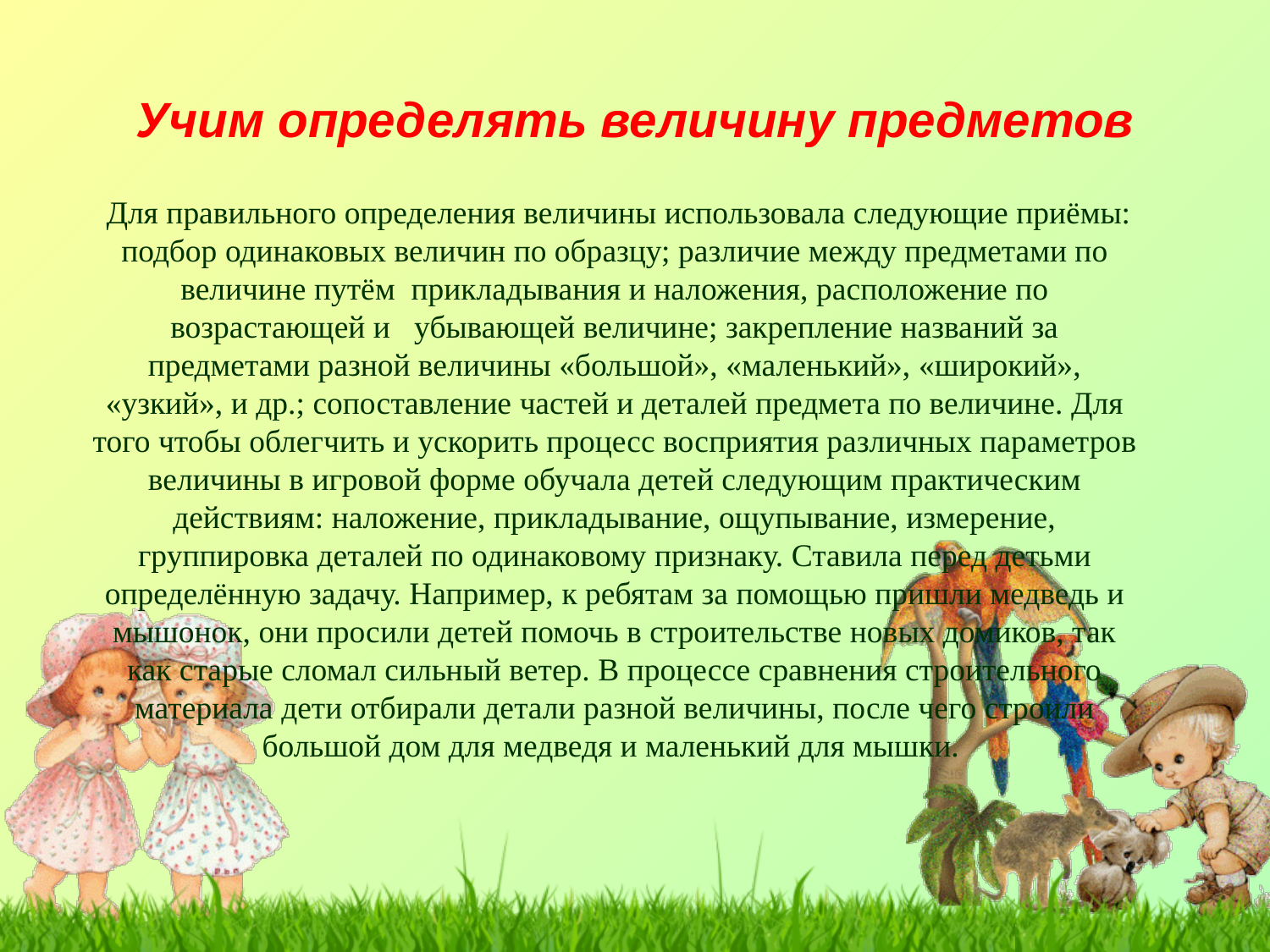

# Учим определять величину предметов
 Для правильного определения величины использовала следующие приёмы: подбор одинаковых величин по образцу; различие между предметами по величине путём  прикладывания и наложения, расположение по возрастающей и   убывающей величине; закрепление названий за предметами разной величины «большой», «маленький», «широкий», «узкий», и др.; сопоставление частей и деталей предмета по величине. Для того чтобы облегчить и ускорить процесс восприятия различных параметров величины в игровой форме обучала детей следующим практическим действиям: наложение, прикладывание, ощупывание, измерение, группировка деталей по одинаковому признаку. Ставила перед детьми определённую задачу. Например, к ребятам за помощью пришли медведь и мышонок, они просили детей помочь в строительстве новых домиков, так как старые сломал сильный ветер. В процессе сравнения строительного материала дети отбирали детали разной величины, после чего строили большой дом для медведя и маленький для мышки.